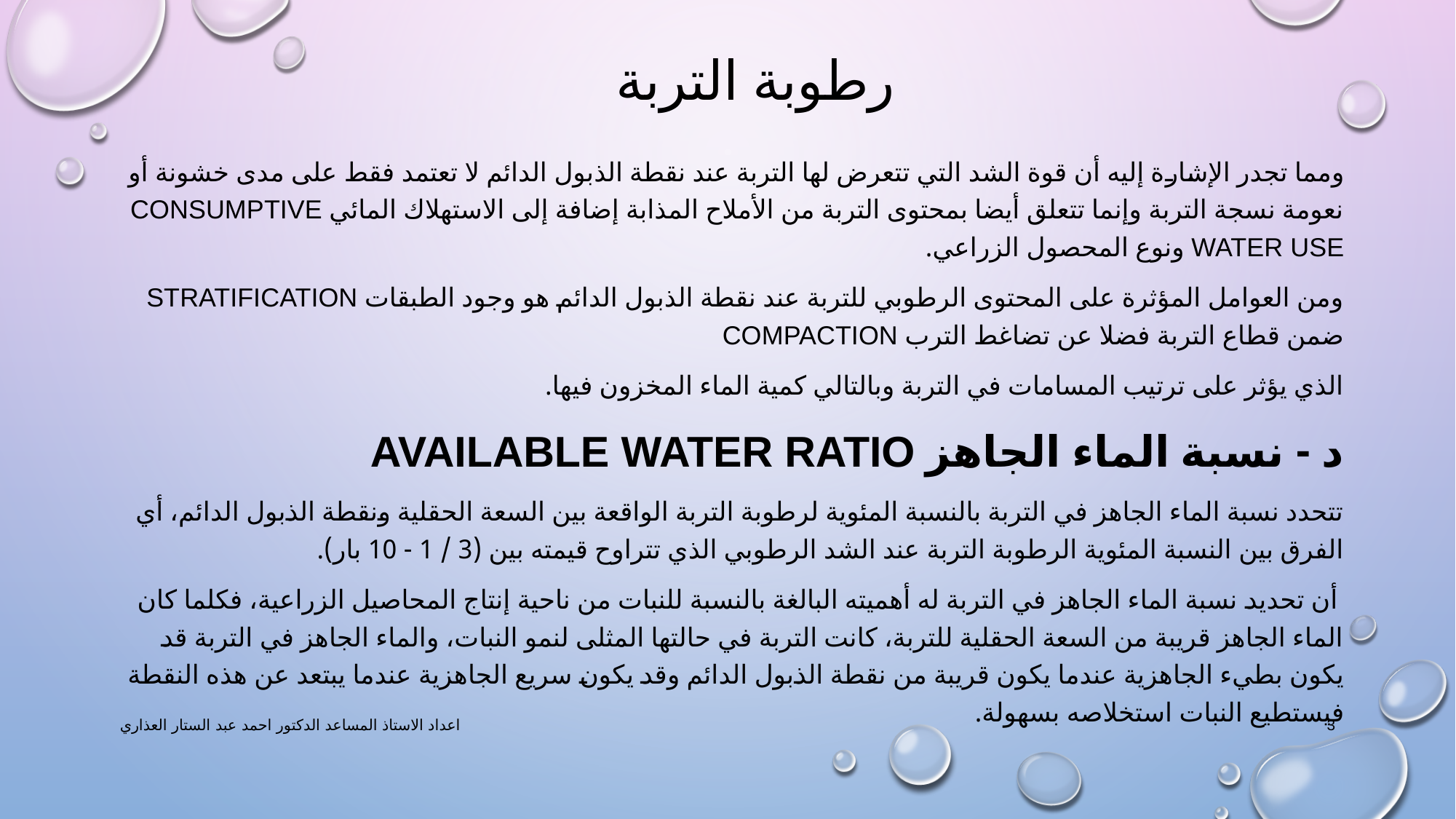

# رطوبة التربة
ومما تجدر الإشارة إليه أن قوة الشد التي تتعرض لها التربة عند نقطة الذبول الدائم لا تعتمد فقط على مدى خشونة أو نعومة نسجة التربة وإنما تتعلق أيضا بمحتوى التربة من الأملاح المذابة إضافة إلى الاستهلاك المائي Consumptive water use ونوع المحصول الزراعي.
ومن العوامل المؤثرة على المحتوى الرطوبي للتربة عند نقطة الذبول الدائم هو وجود الطبقات Stratification ضمن قطاع التربة فضلا عن تضاغط الترب Compaction
الذي يؤثر على ترتيب المسامات في التربة وبالتالي كمية الماء المخزون فيها.
د - نسبة الماء الجاهز Available water Ratio
تتحدد نسبة الماء الجاهز في التربة بالنسبة المئوية لرطوبة التربة الواقعة بين السعة الحقلية ونقطة الذبول الدائم، أي الفرق بين النسبة المئوية الرطوبة التربة عند الشد الرطوبي الذي تتراوح قيمته بين (3 / 1 - 10 بار).
 أن تحديد نسبة الماء الجاهز في التربة له أهميته البالغة بالنسبة للنبات من ناحية إنتاج المحاصيل الزراعية، فكلما كان الماء الجاهز قريبة من السعة الحقلية للتربة، كانت التربة في حالتها المثلى لنمو النبات، والماء الجاهز في التربة قد يكون بطيء الجاهزية عندما يكون قريبة من نقطة الذبول الدائم وقد يكون سريع الجاهزية عندما يبتعد عن هذه النقطة فيستطيع النبات استخلاصه بسهولة.

اعداد الاستاذ المساعد الدكتور احمد عبد الستار العذاري
3